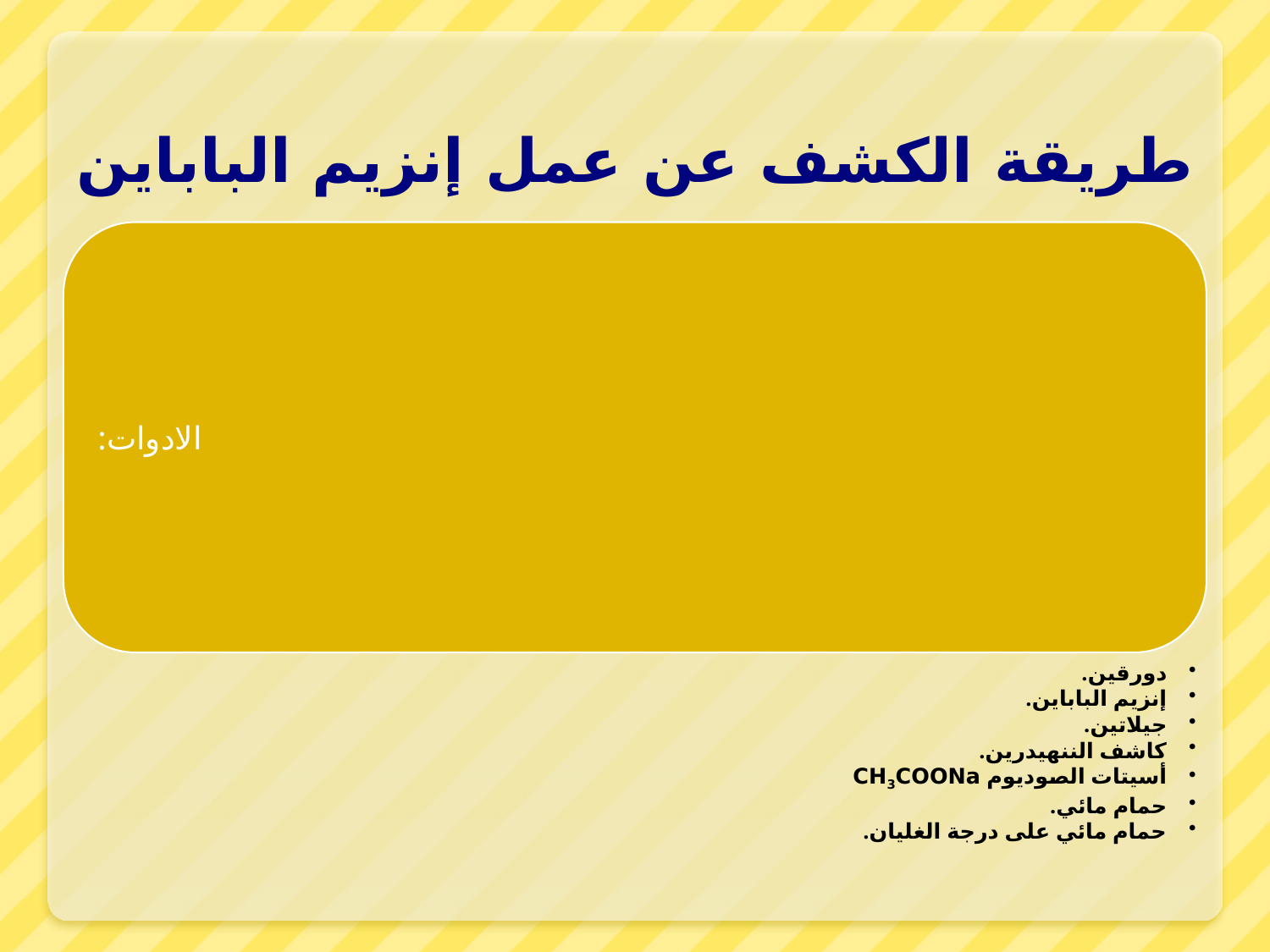

# طريقة الكشف عن عمل إنزيم الباباين
دورقين.
إنزيم الباباين.
كاشف الننهيدرين.
أسيتات الصوديوم CH3COONa
حمام مائي.
حمام مائي على درجة الغليان.